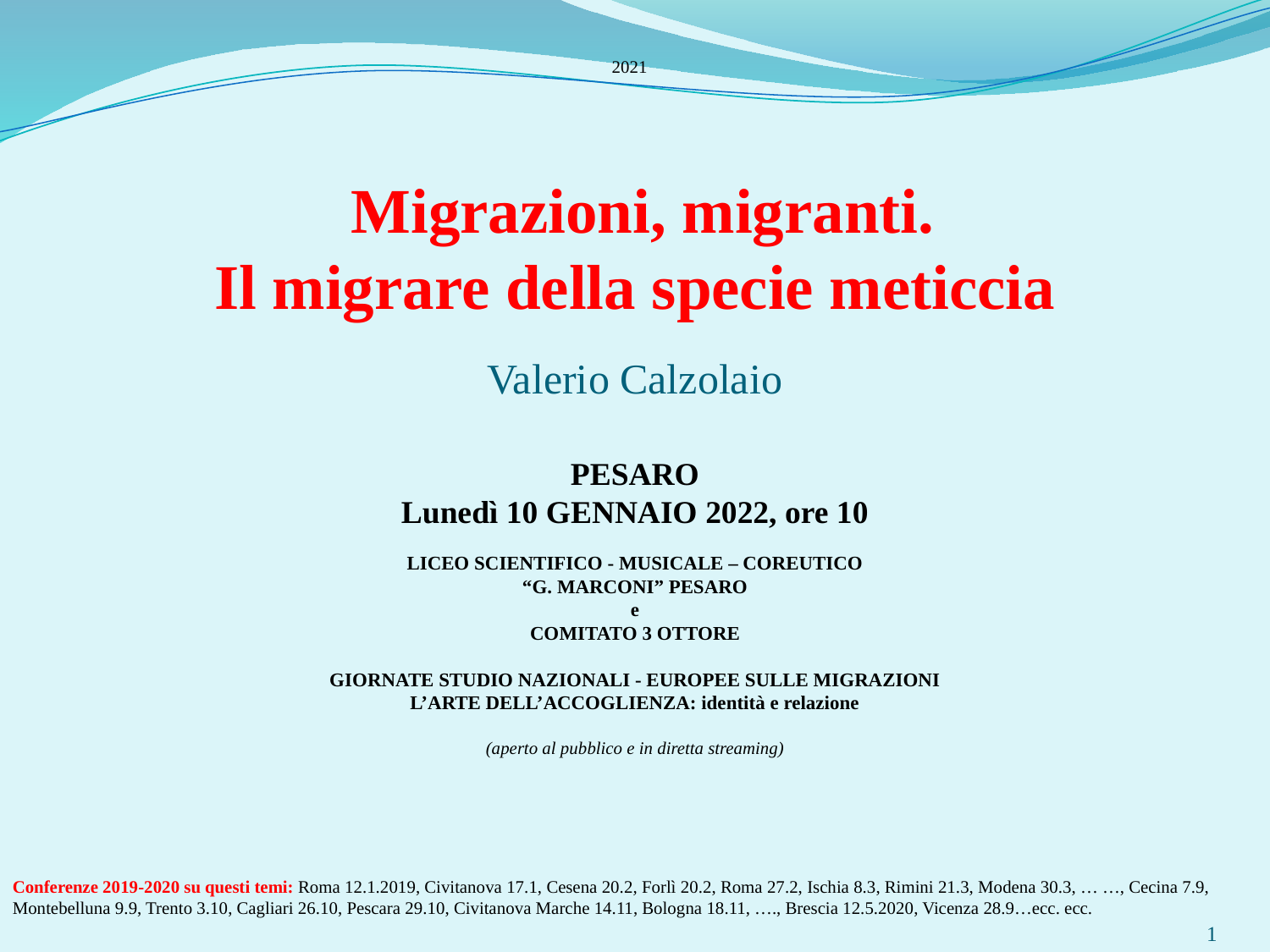

2021
 Migrazioni, migranti.
Il migrare della specie meticcia

Valerio Calzolaio

PESARO
Lunedì 10 GENNAIO 2022, ore 10

LICEO SCIENTIFICO - MUSICALE – COREUTICO
“G. MARCONI” PESARO
e
COMITATO 3 OTTORE

GIORNATE STUDIO NAZIONALI - EUROPEE SULLE MIGRAZIONI
L’ARTE DELL’ACCOGLIENZA: identità e relazione

(aperto al pubblico e in diretta streaming)

Conferenze 2019-2020 su questi temi: Roma 12.1.2019, Civitanova 17.1, Cesena 20.2, Forlì 20.2, Roma 27.2, Ischia 8.3, Rimini 21.3, Modena 30.3, … …, Cecina 7.9, Montebelluna 9.9, Trento 3.10, Cagliari 26.10, Pescara 29.10, Civitanova Marche 14.11, Bologna 18.11, …., Brescia 12.5.2020, Vicenza 28.9…ecc. ecc.

1